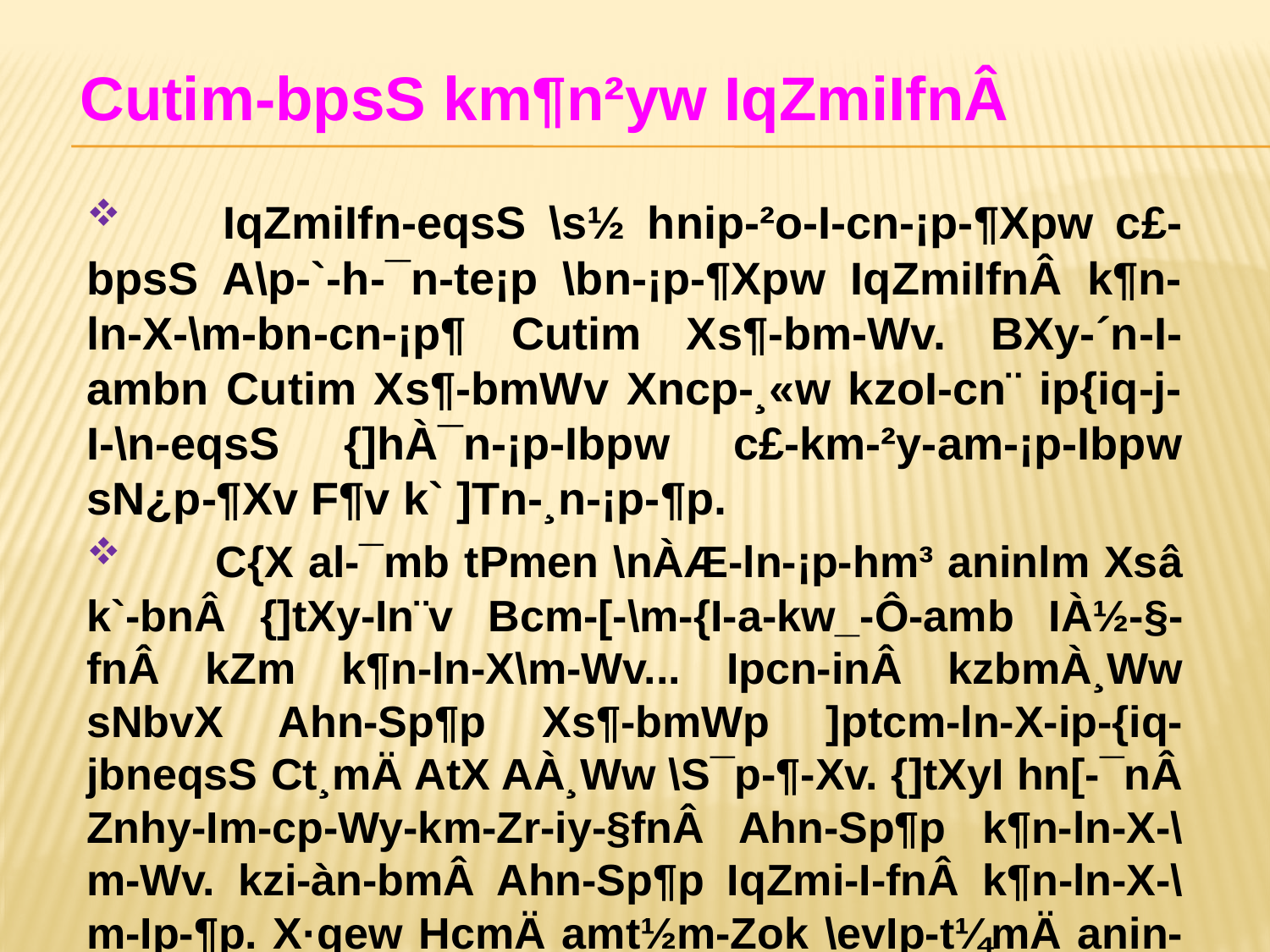

Cutim-bpsS km¶n²yw IqZmiIfnÂ

 	IqZmiIfn-eqsS \s½ hnip-²o-I-cn-¡p-¶Xpw c£-bpsS A\p-`-h-¯n-te¡p \bn-¡p-¶Xpw IqZmiIfnÂ k¶n-ln-X-\m-bn-cn-¡p¶ Cutim Xs¶-bm-Wv. BXy-´n-I-ambn Cutim Xs¶-bmWv Xncp-¸«w kzoI-cn¨ ip{iq-j-I-\n-eqsS {]hÀ¯n-¡p-Ibpw c£-km-²y-am-¡p-Ibpw sN¿p-¶Xv F¶v k` ]Tn-¸n-¡p-¶p.
 	C{X al-¯mb tPmen \nÀÆ-ln-¡p-hm³ aninlm Xsâ k`-bnÂ {]tXy-In¨v Bcm-[-\m-{I-a-kw_-Ô-amb IÀ½-§-fnÂ kZm k¶n-ln-X\m-Wv... Ipcn-inÂ kzbmÀ¸Ww sNbvX Ahn-Sp¶p Xs¶-bmWp ]ptcm-ln-X-ip-{iq-jbneqsS Ct¸mÄ AtX AÀ¸Ww \S¯p-¶-Xv. {]tXyI hn[-¯nÂ Znhy-Im-cp-Wy-km-Zr-iy-§fnÂ Ahn-Sp¶p k¶n-ln-X-\m-Wv. kzi-àn-bmÂ Ahn-Sp¶p IqZmi-I-fnÂ k¶n-ln-X-\m-Ip-¶p. X·qew HcmÄ amt½m-Zok \evIp-t¼mÄ anin-lm-X-s¶bmWp hmkvX-h-¯nÂ amt½m-Zok \evIp-¶-Xv...”“